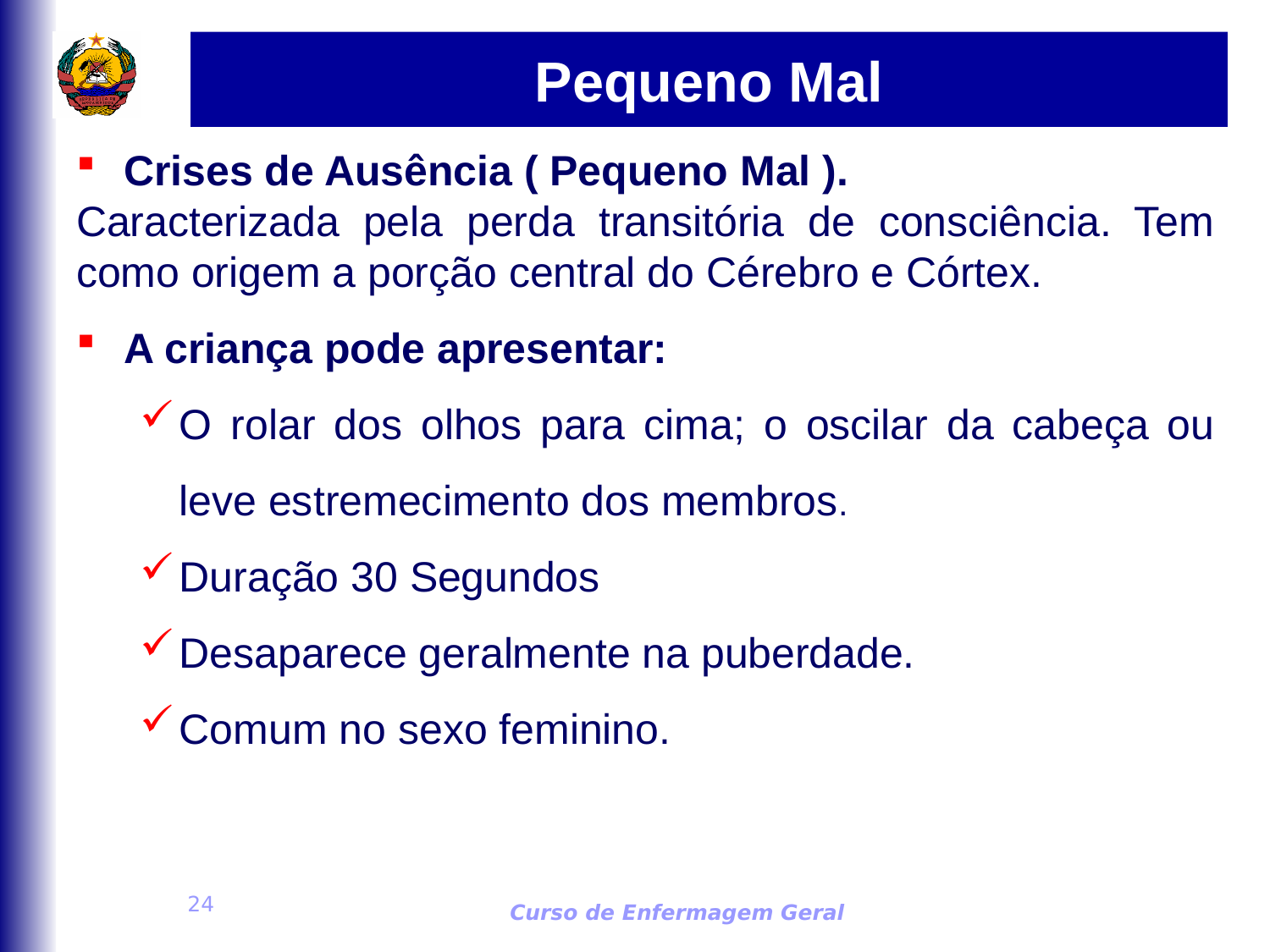

# Pequeno Mal
Crises de Ausência ( Pequeno Mal ).
Caracterizada pela perda transitória de consciência. Tem como origem a porção central do Cérebro e Córtex.
A criança pode apresentar:
O rolar dos olhos para cima; o oscilar da cabeça ou leve estremecimento dos membros.
Duração 30 Segundos
Desaparece geralmente na puberdade.
Comum no sexo feminino.
24
Curso de Enfermagem Geral